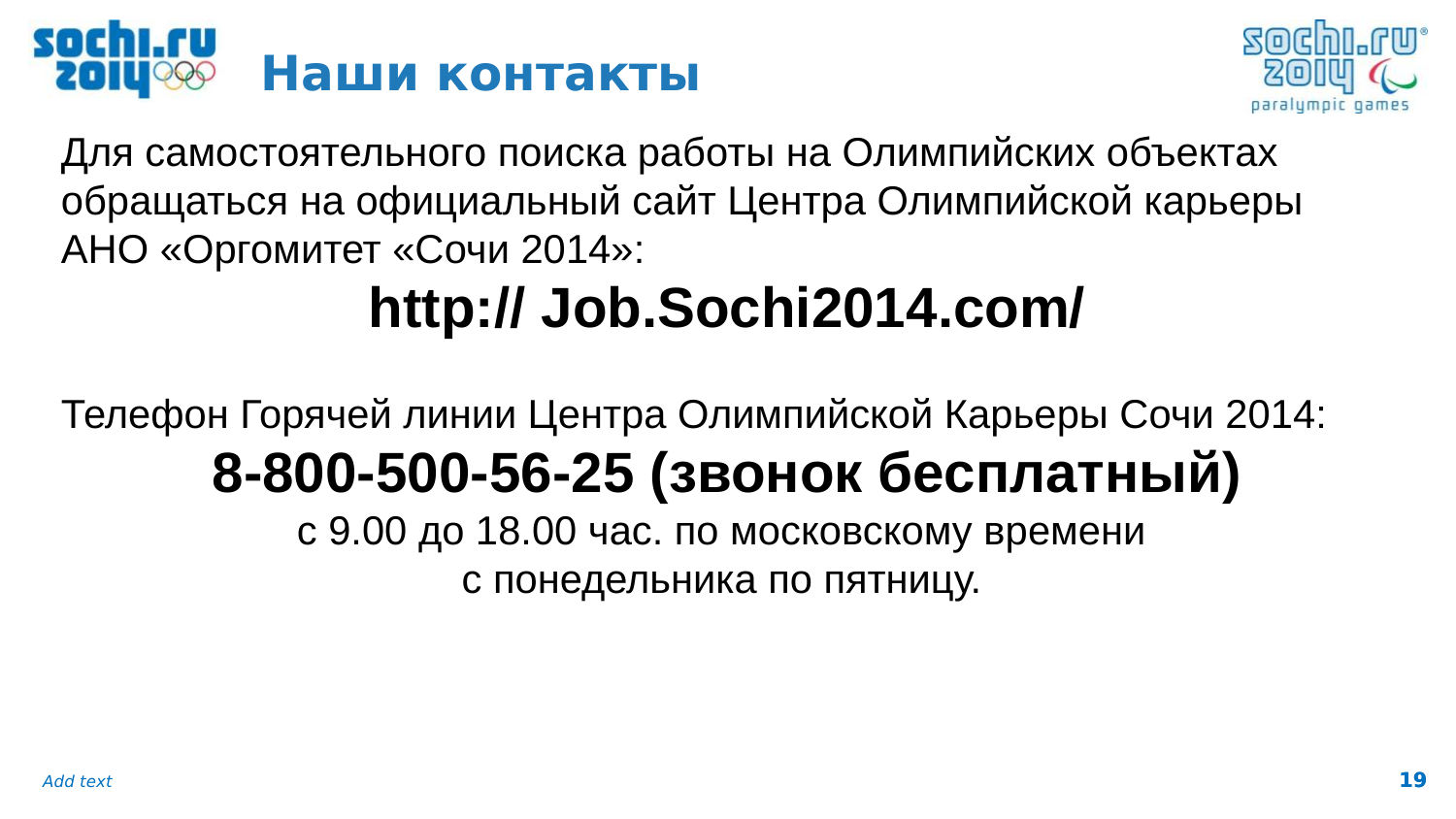

Наши контакты
Для самостоятельного поиска работы на Олимпийских объектах обращаться на официальный сайт Центра Олимпийской карьеры АНО «Оргомитет «Сочи 2014»:
 http:// Job.Sochi2014.com/

Телефон Горячей линии Центра Олимпийской Карьеры Сочи 2014:
 8-800-500-56-25 (звонок бесплатный)
 с 9.00 до 18.00 час. по московскому времени
с понедельника по пятницу.